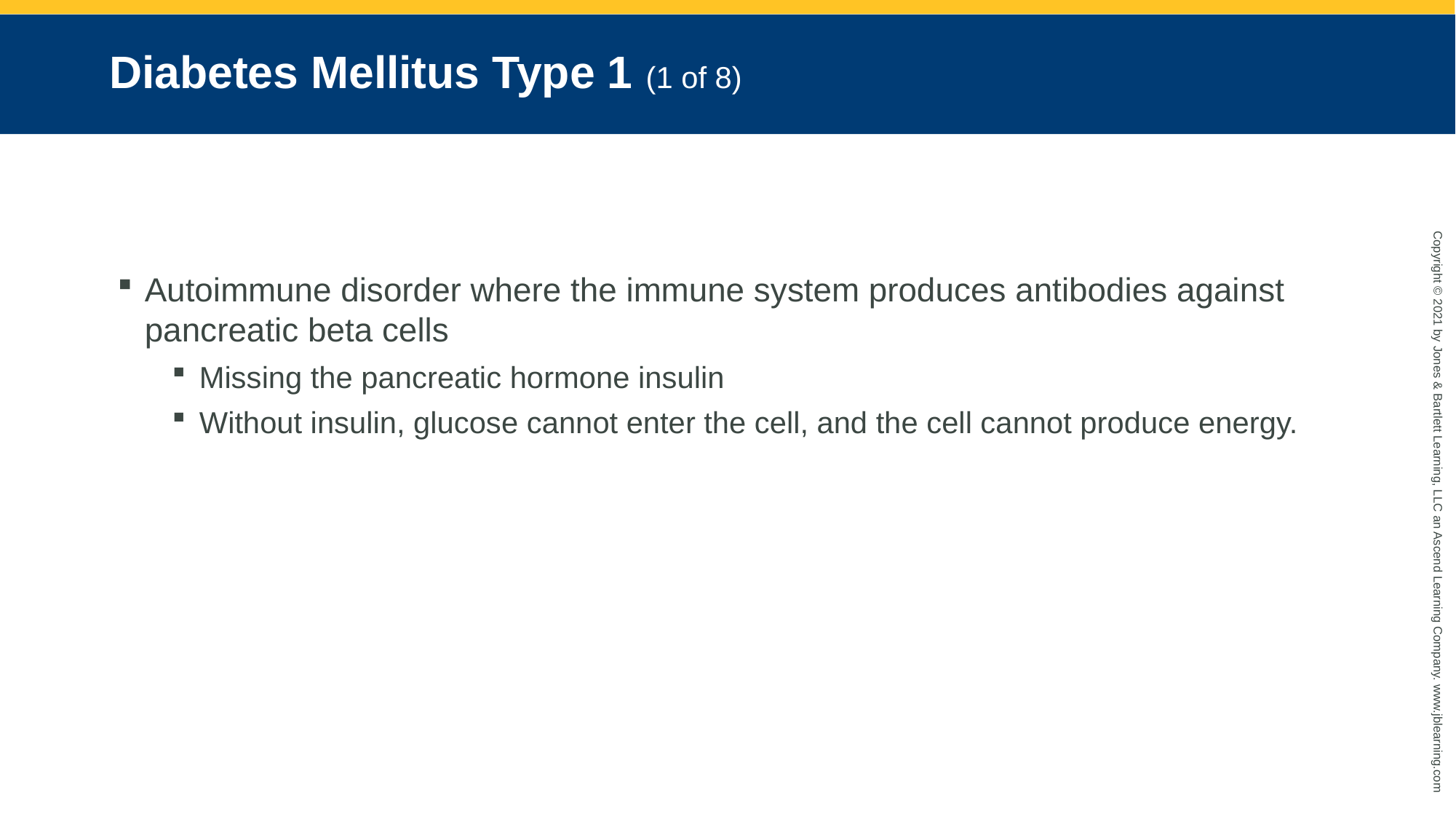

# Diabetes Mellitus Type 1 (1 of 8)
Autoimmune disorder where the immune system produces antibodies against pancreatic beta cells
Missing the pancreatic hormone insulin
Without insulin, glucose cannot enter the cell, and the cell cannot produce energy.